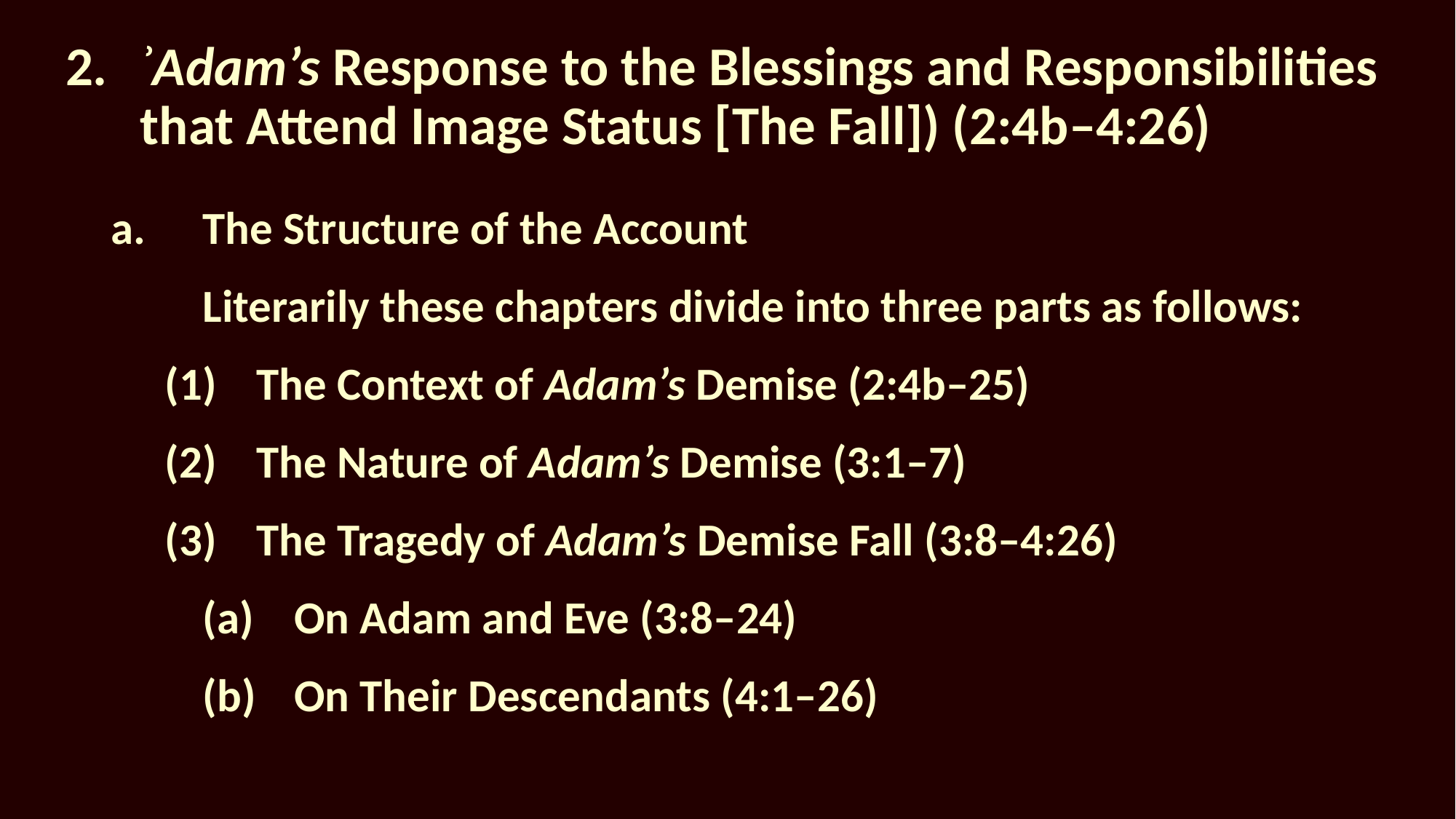

# 2.	ʾAdam’s Response to the Blessings and Responsibilities 	that Attend Image Status [The Fall]) (2:4b–4:26)
a.	The Structure of the Account
		Literarily these chapters divide into three parts as follows:
(1)	The Context of Adam’s Demise (2:4b–25)
(2)	The Nature of Adam’s Demise (3:1–7)
(3)	The Tragedy of Adam’s Demise Fall (3:8–4:26)
					(a)	On Adam and Eve (3:8–24)
					(b)	On Their Descendants (4:1–26)